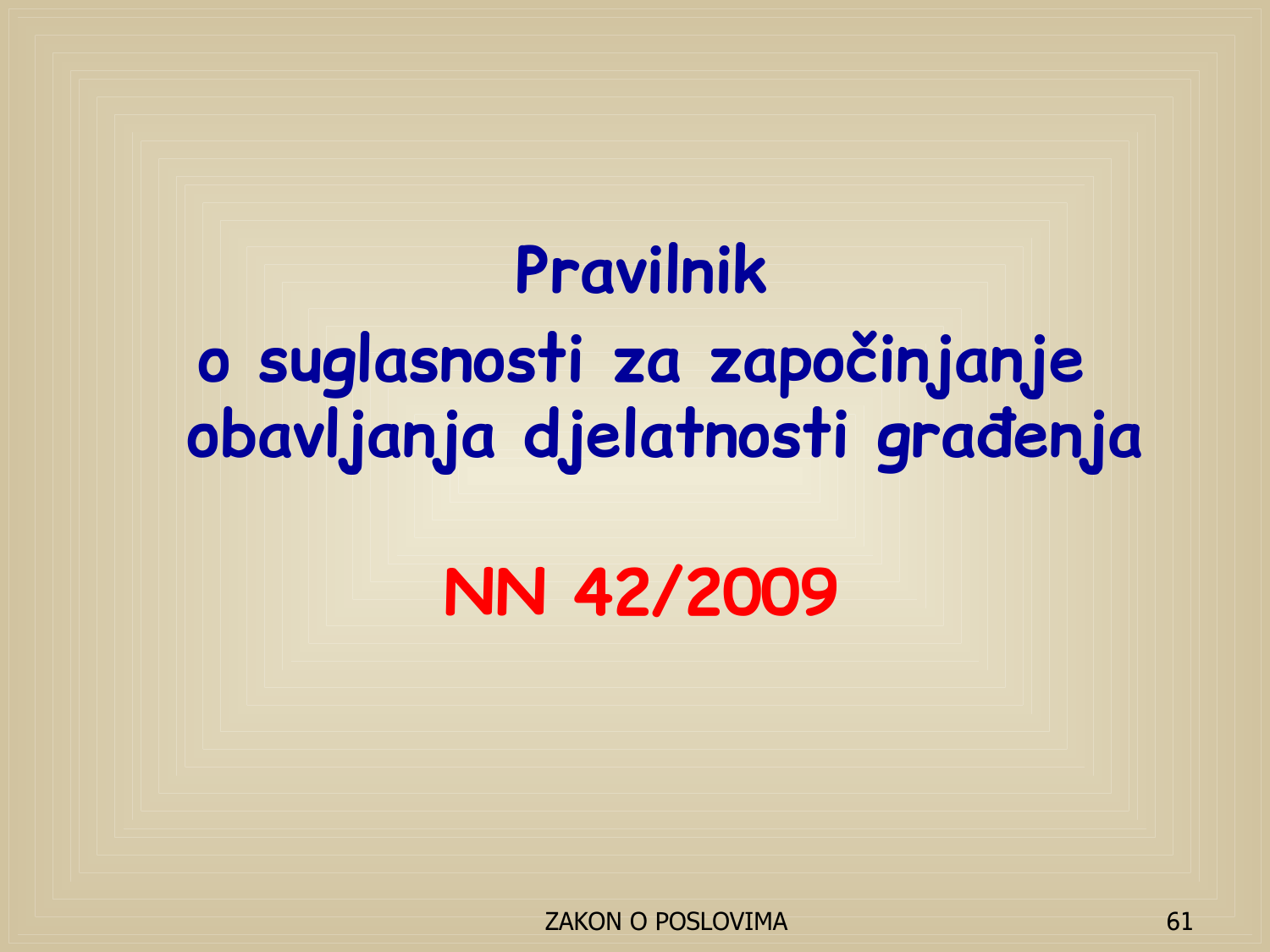

Pravilnik
o suglasnosti za započinjanje obavljanja djelatnosti građenja

NN 42/2009

ZAKON O POSLOVIMA
61